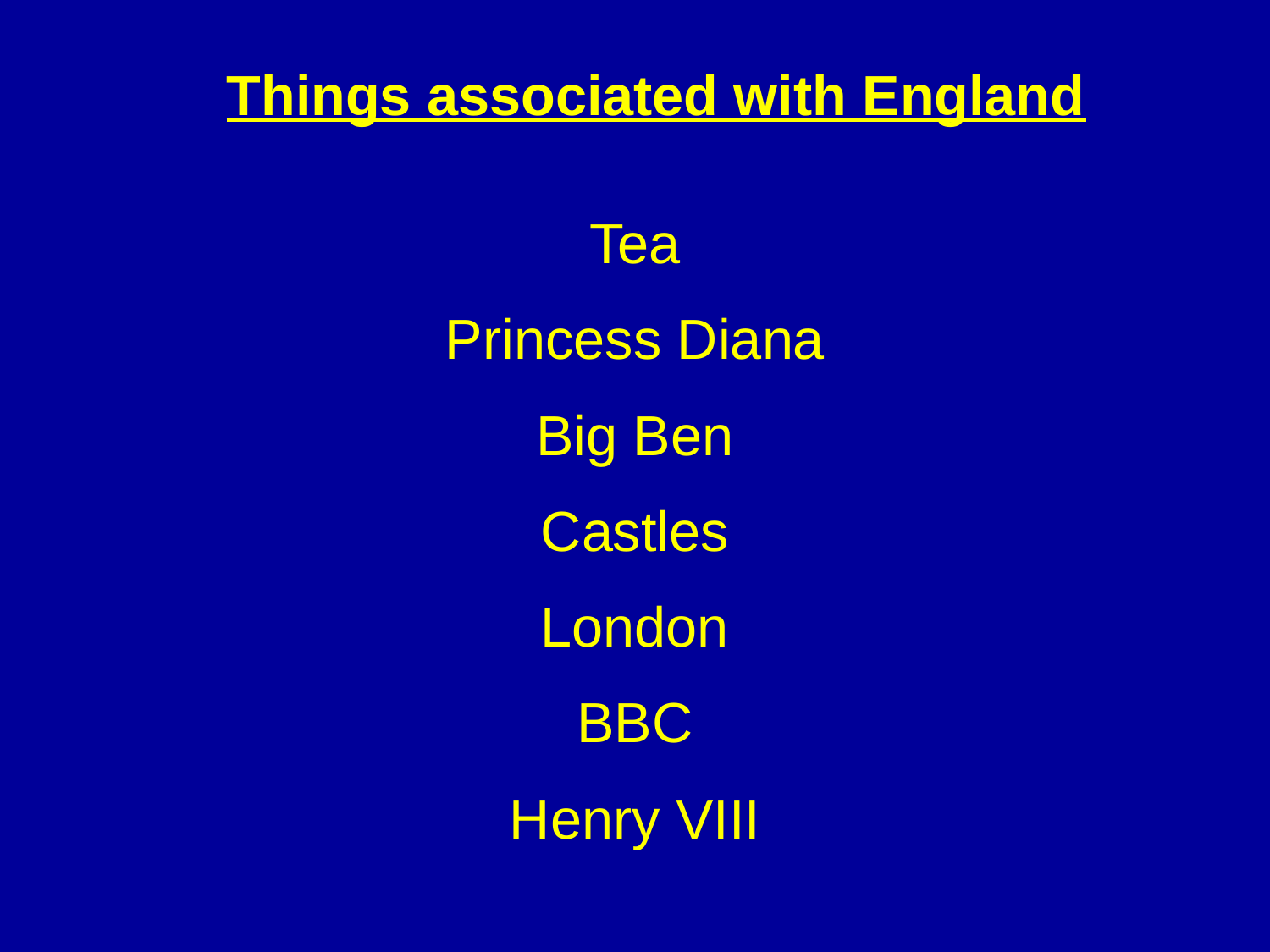

Things associated with England
Tea
Princess Diana
Big Ben
Castles
London
BBC
Henry VIII